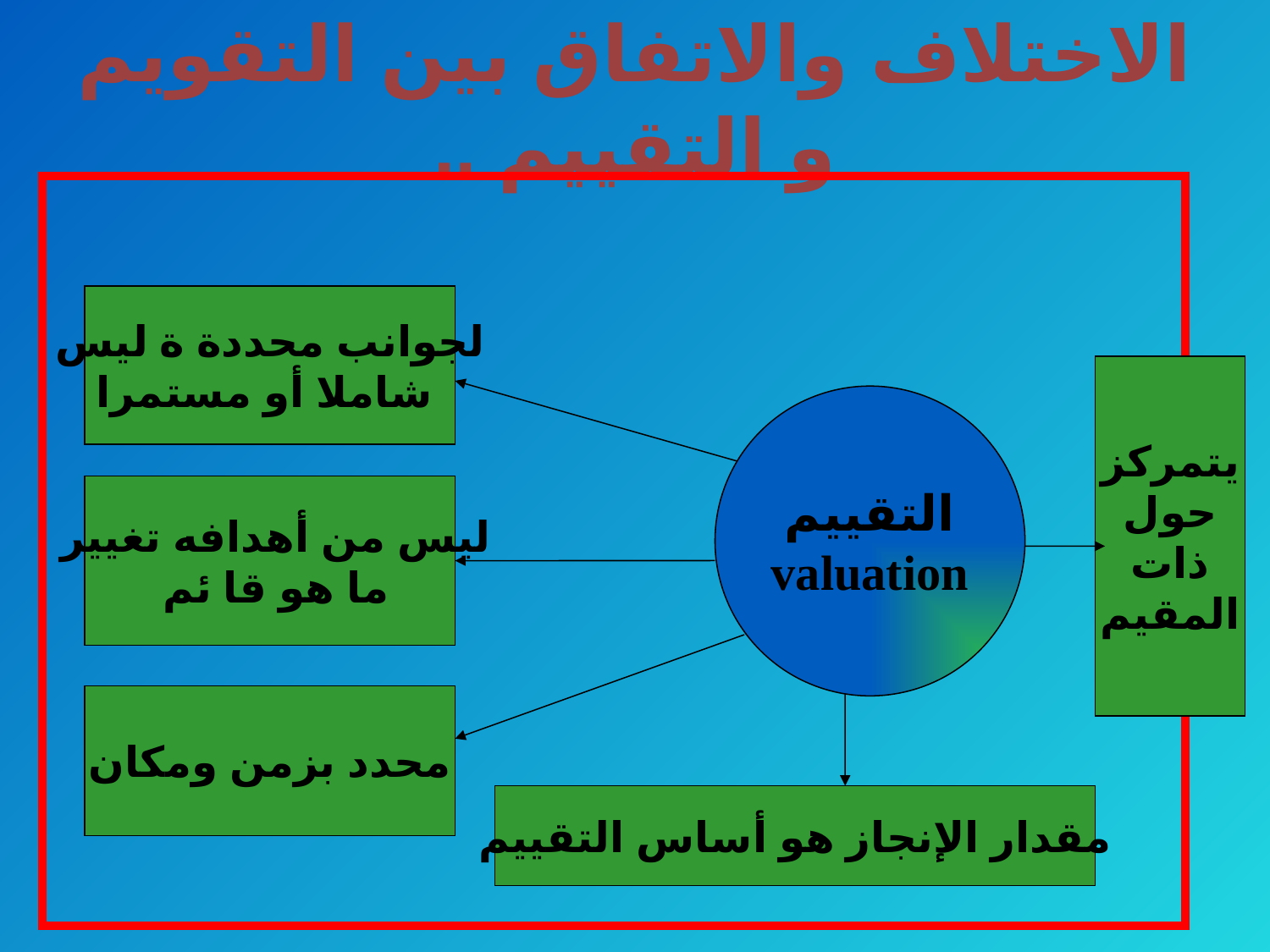

# الاختلاف والاتفاق بين التقويم و التقييم ..

لجوانب محددة ة ليس
 شاملا أو مستمرا
يتمركز
 حول
ذات
المقيم

التقييم
valuation
ليس من أهدافه تغيير
ما هو قا ئم

محدد بزمن ومكان

مقدار الإنجاز هو أساس التقييم